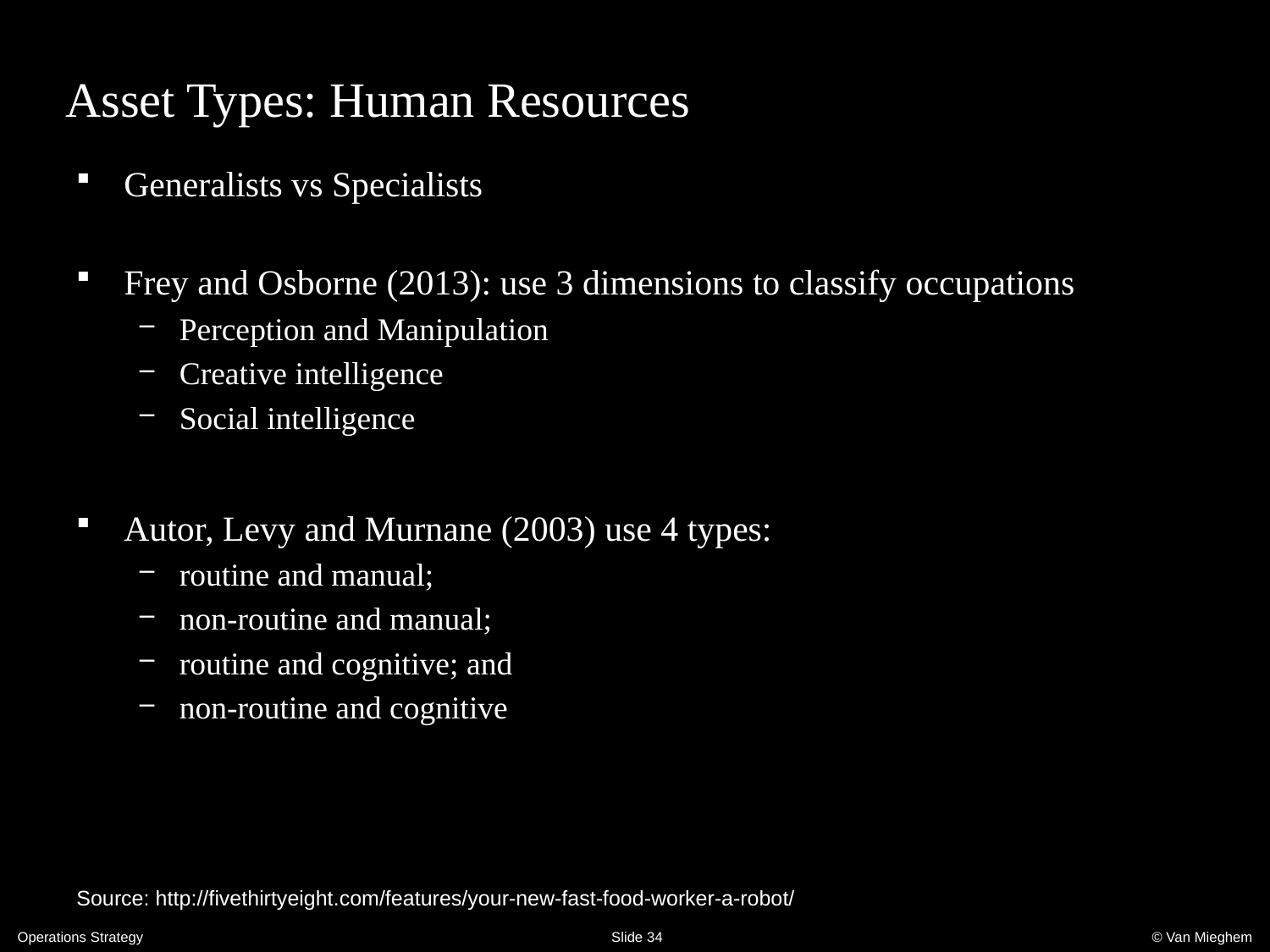

# Asset Types: Human Resources
Generalists vs Specialists

Frey and Osborne (2013): use 3 dimensions to classify occupations
Perception and Manipulation
Creative intelligence
Social intelligence

Autor, Levy and Murnane (2003) use 4 types:
routine and manual;
non-routine and manual;
routine and cognitive; and
non-routine and cognitive

Source: http://fivethirtyeight.com/features/your-new-fast-food-worker-a-robot/